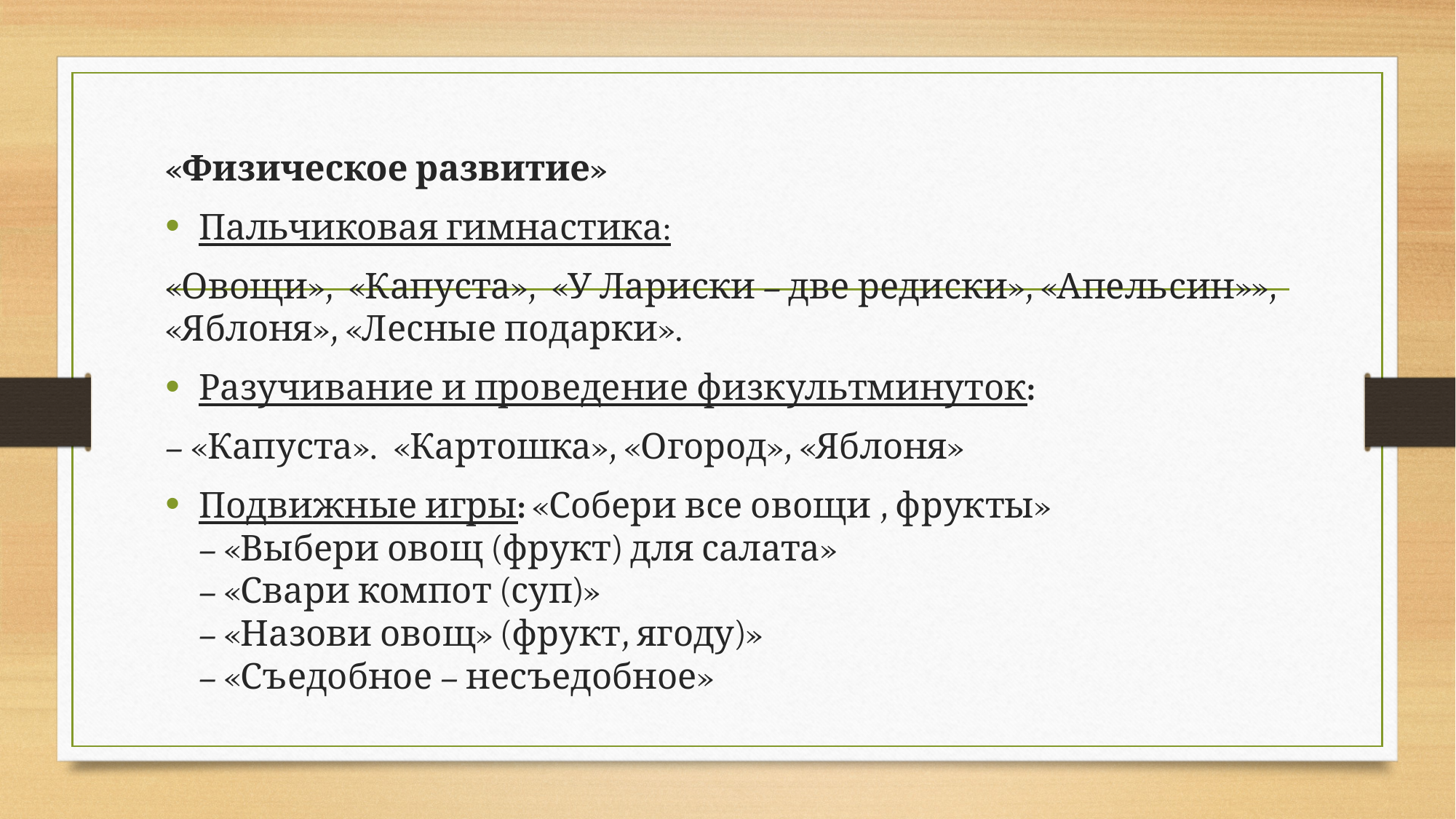

«Физическое развитие»
Пальчиковая гимнастика:
«Овощи»,  «Капуста»,  «У Лариски – две редиски», «Апельсин»», «Яблоня», «Лесные подарки».
Разучивание и проведение физкультминуток:
– «Капуста».  «Картошка», «Огород», «Яблоня»
Подвижные игры: «Собери все овощи , фрукты»
– «Выбери овощ (фрукт) для салата»
– «Свари компот (суп)»
– «Назови овощ» (фрукт, ягоду)»
– «Съедобное – несъедобное»